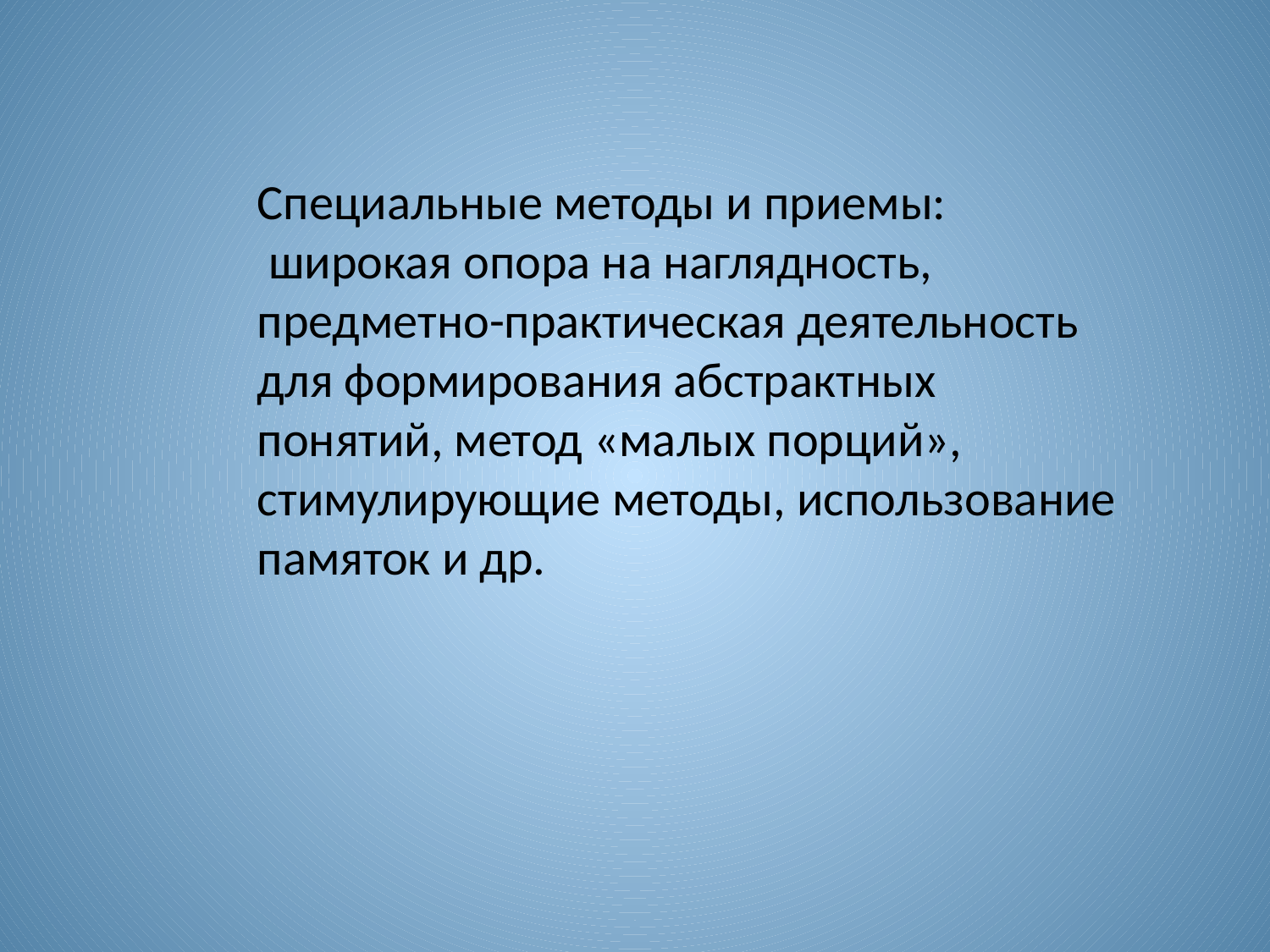

Специальные методы и приемы:
 широкая опора на наглядность, предметно-практическая деятельность для формирования абстрактных понятий, метод «малых порций», стимулирующие методы, использование памяток и др.